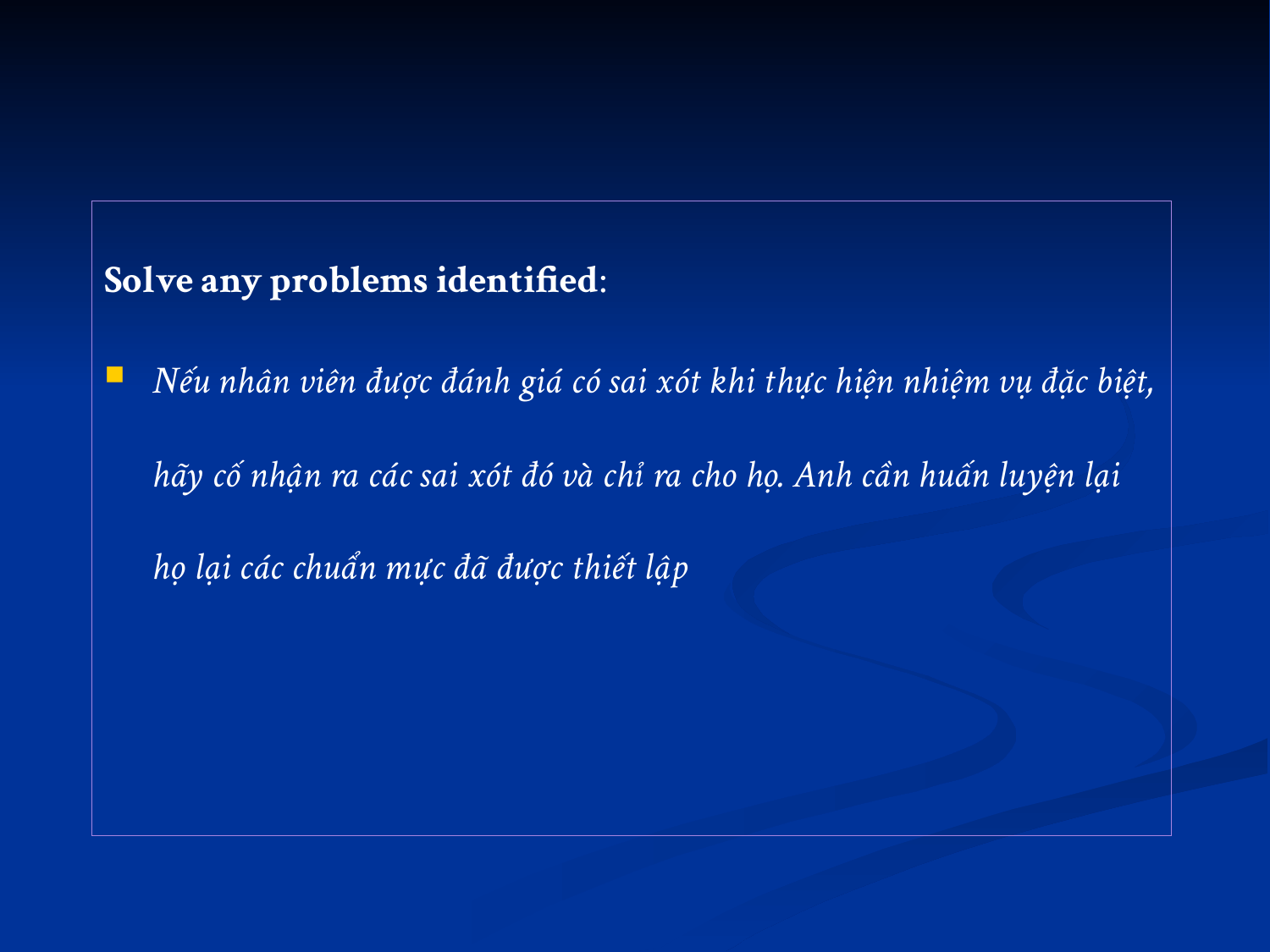

Solve any problems identified:
Nếu nhân viên được đánh giá có sai xót khi thực hiện nhiệm vụ đặc biệt, hãy cố nhận ra các sai xót đó và chỉ ra cho họ. Anh cần huấn luyện lại họ lại các chuẩn mực đã được thiết lập